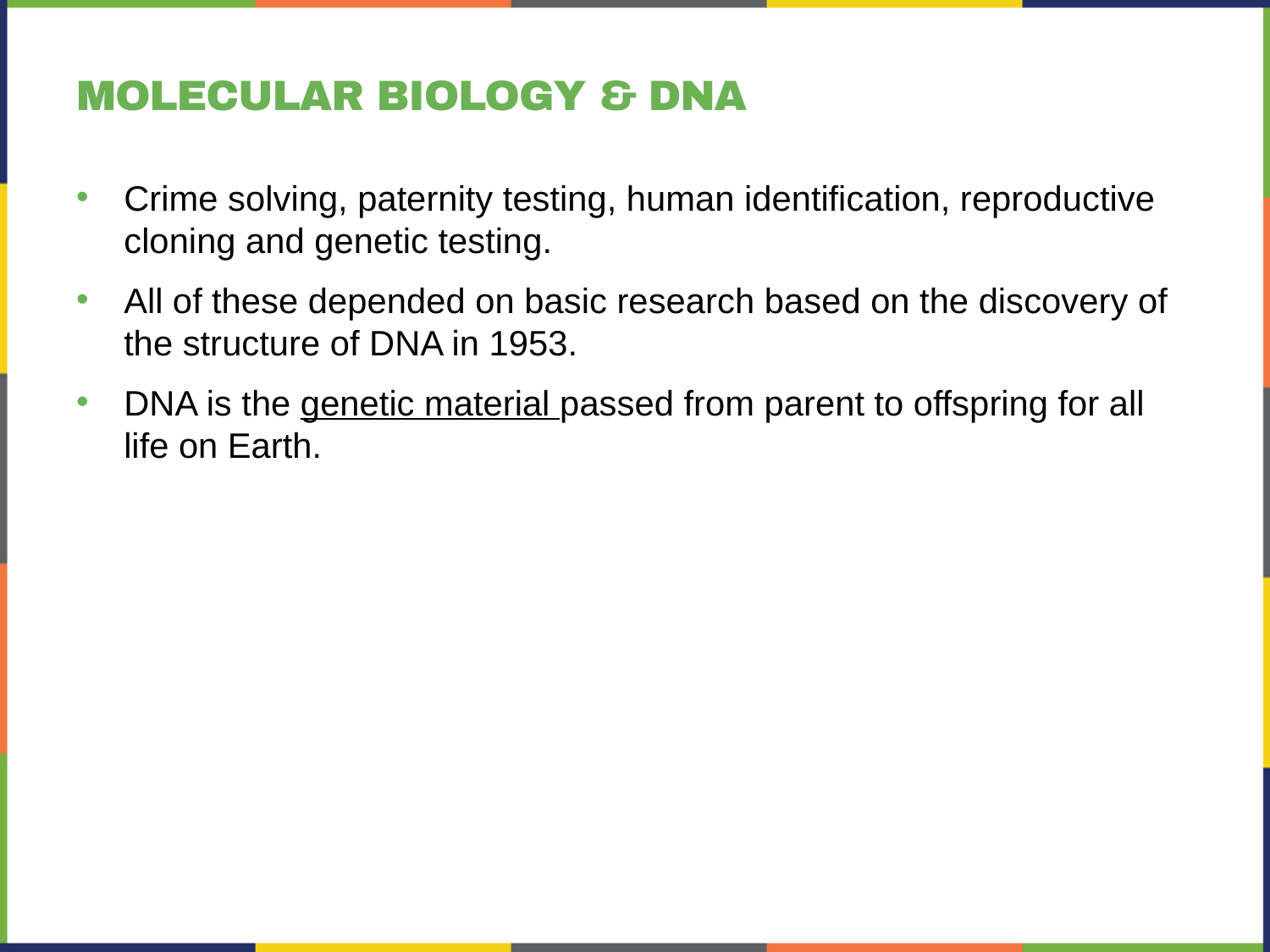

# Molecular biology & DNA
Crime solving, paternity testing, human identification, reproductive cloning and genetic testing.
All of these depended on basic research based on the discovery of the structure of DNA in 1953.
DNA is the genetic material passed from parent to offspring for all life on Earth.